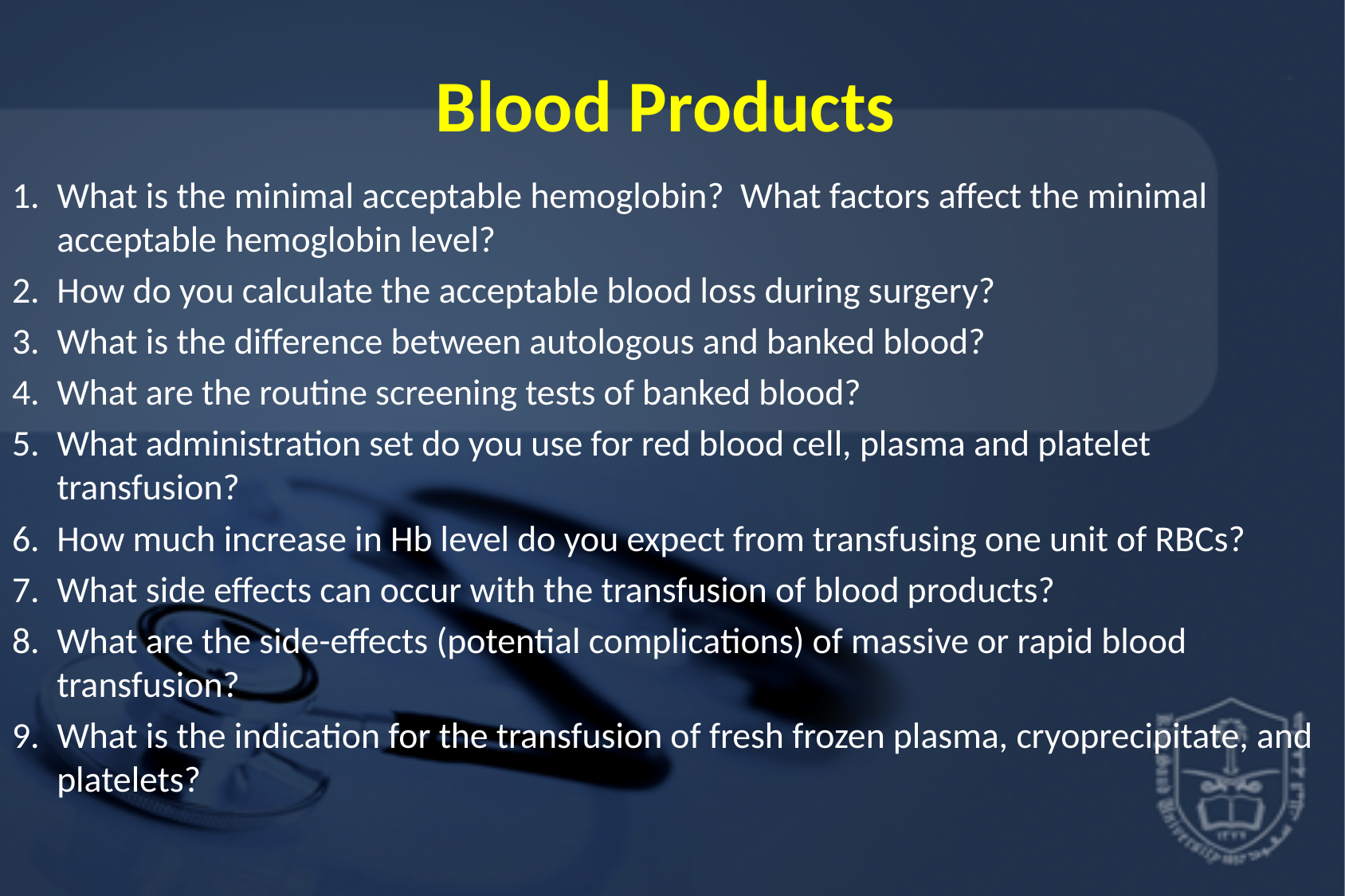

# Blood Products
What is the minimal acceptable hemoglobin?  What factors affect the minimal acceptable hemoglobin level?
How do you calculate the acceptable blood loss during surgery?
What is the difference between autologous and banked blood?
What are the routine screening tests of banked blood?
What administration set do you use for red blood cell, plasma and platelet transfusion?
How much increase in Hb level do you expect from transfusing one unit of RBCs?
What side effects can occur with the transfusion of blood products?
What are the side-effects (potential complications) of massive or rapid blood transfusion?
What is the indication for the transfusion of fresh frozen plasma, cryoprecipitate, and platelets?